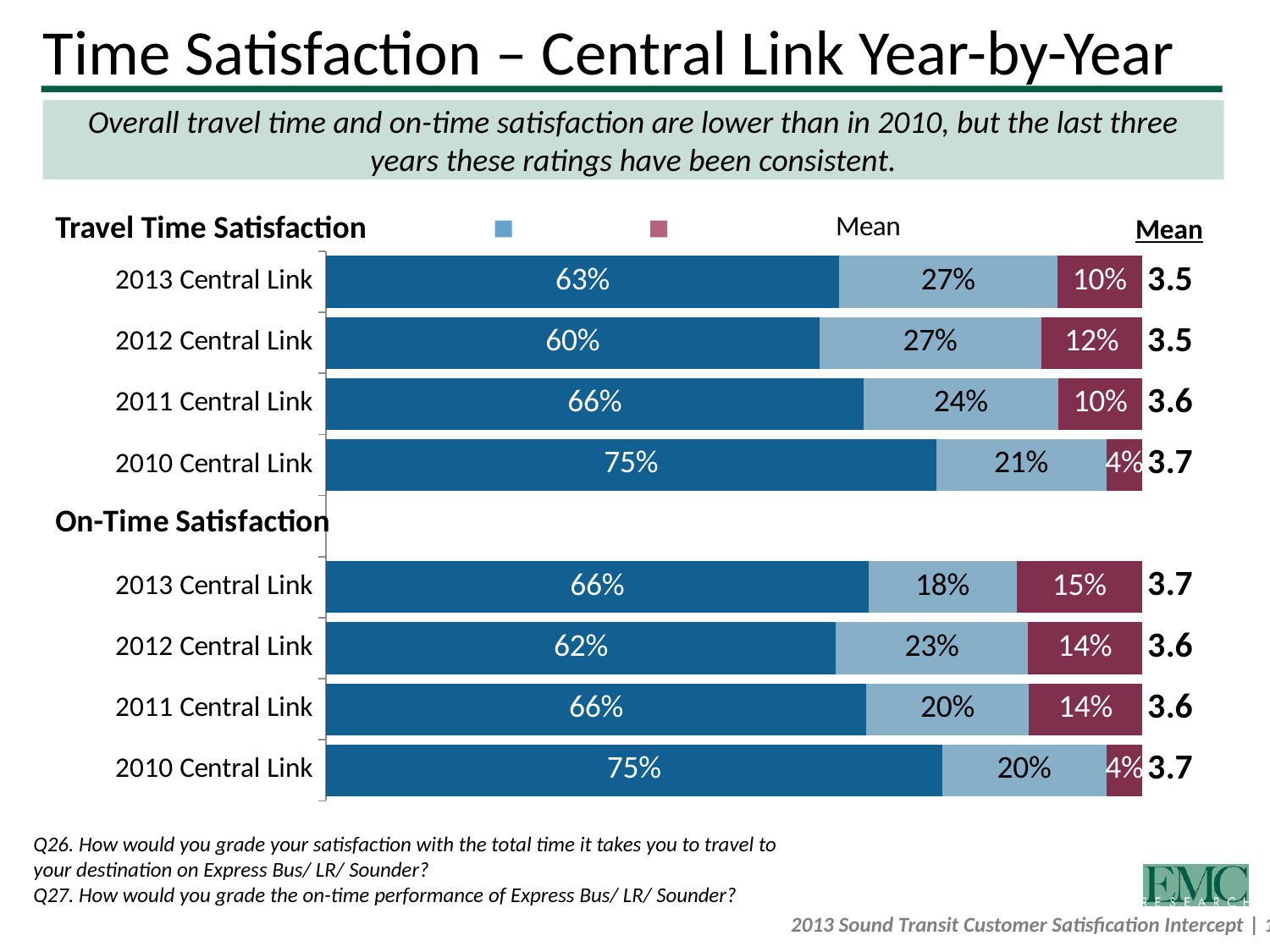

# Time Satisfaction – Central Link Year-by-Year
Overall travel time and on-time satisfaction are lower than in 2010, but the last three years these ratings have been consistent.

### Chart

| Category | A |   | B |    | C or lower | Mean |
|---|---|---|---|---|---|---|
| 2013 Central Link | 0.6286491809355188 | None | 0.26723785820275564 | None | 0.1041129608617271 | 3.5269118106058435 |
| 2012 Central Link | 0.6043386479229884 | None | 0.27156150210588254 | None | 0.12409984997113042 | 3.4947166647005217 |
| 2011 Central Link | 0.6584762182821957 | None | 0.23845980301681435 | None | 0.10306397870098867 | 3.576934690009748 |
| 2010 Central Link | 0.7474195753948396 | None | 0.20878376168940366 | None | 0.043796662915755985 | 3.7024964935526743 |
|  | None | None | None | None | None | None |
| 2013 Central Link | 0.6644032973365748 | None | 0.18143066736186467 | None | 0.15416603530156217 | 3.6810485005146 |
| 2012 Central Link | 0.6246302681094401 | None | 0.23493408813389494 | None | 0.14043564375666617 | 3.6220015975577486 |
| 2011 Central Link | 0.6619864104469692 | None | 0.198748233929781 | None | 0.13926535562324882 | 3.6166825787153725 |
| 2010 Central Link | 0.7549184105034428 | None | 0.20107491049205262 | None | 0.044006679004503814 | 3.714983448115494 |
Travel Time Satisfaction
Mean
Q26. How would you grade your satisfaction with the total time it takes you to travel to your destination on Express Bus/ LR/ Sounder?
Q27. How would you grade the on-time performance of Express Bus/ LR/ Sounder?